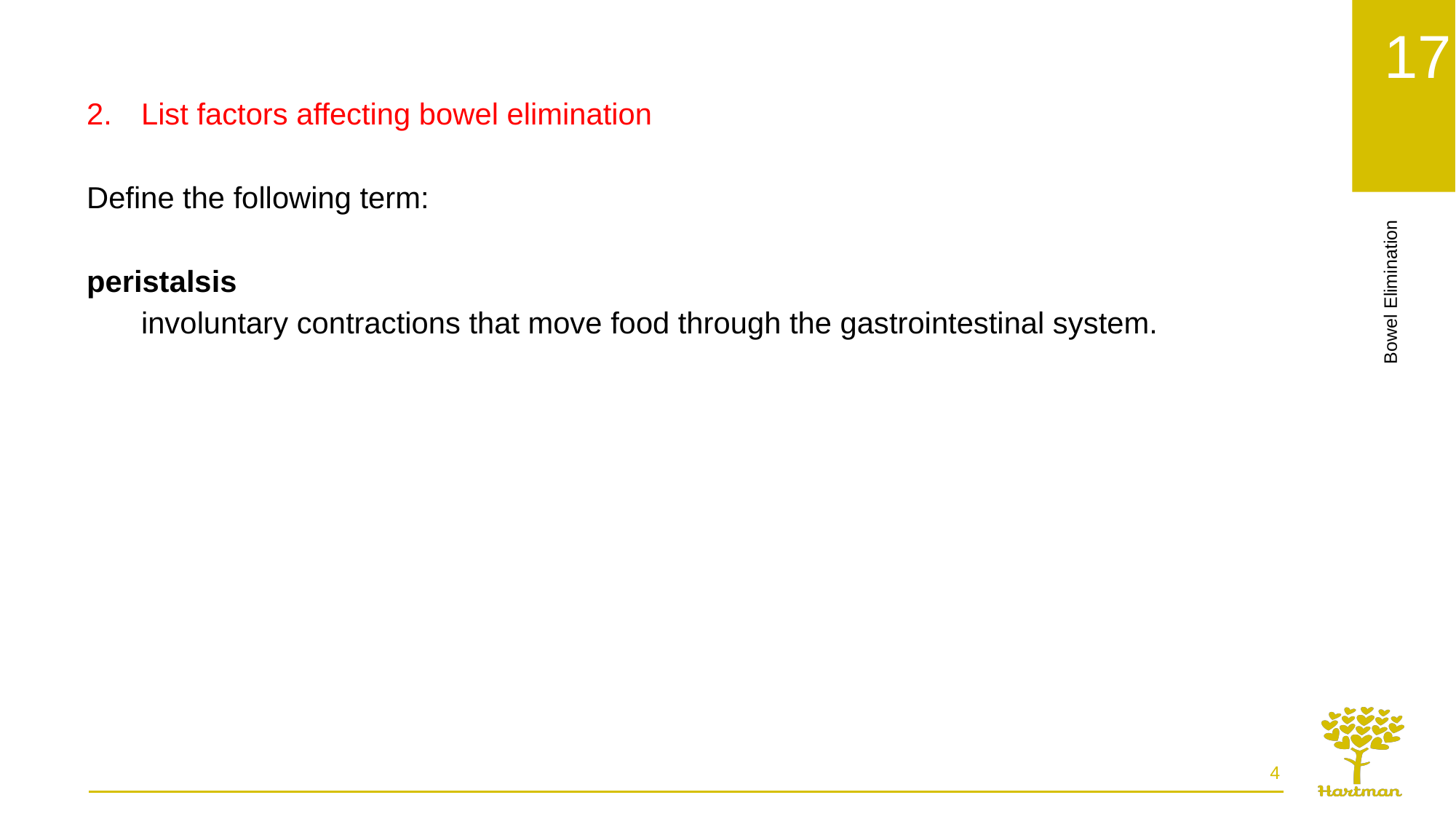

List factors affecting bowel elimination

Define the following term:

peristalsis
involuntary contractions that move food through the gastrointestinal system.

4